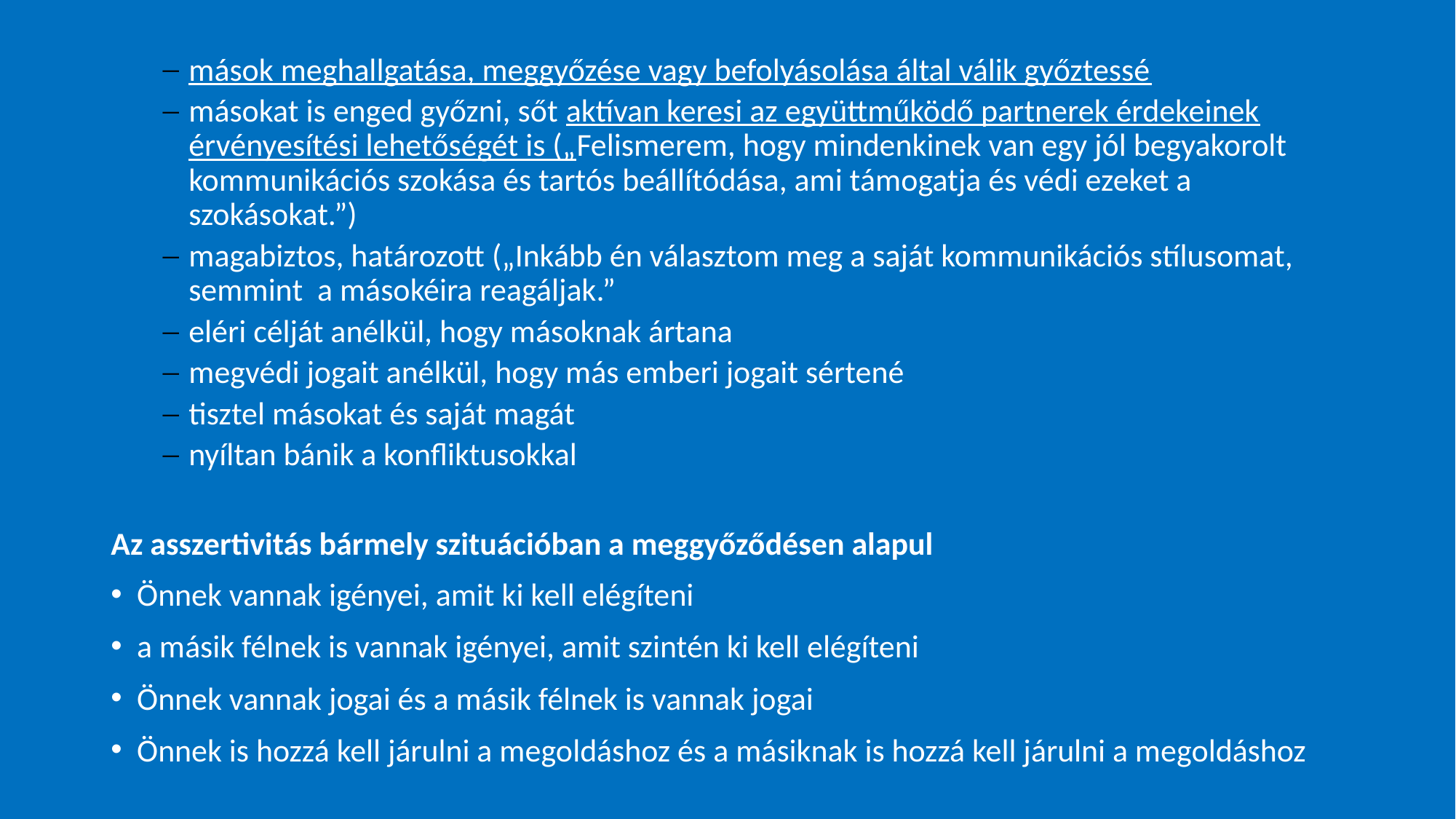

mások meghallgatása, meggyőzése vagy befolyásolása által válik győztessé
másokat is enged győzni, sőt aktívan keresi az együttműködő partnerek érdekeinek érvényesítési lehetőségét is („Felismerem, hogy mindenkinek van egy jól begyakorolt kommunikációs szokása és tartós beállítódása, ami támogatja és védi ezeket a szokásokat.”)
magabiztos, határozott („Inkább én választom meg a saját kommunikációs stílusomat, semmint  a másokéira reagáljak.”
eléri célját anélkül, hogy másoknak ártana
megvédi jogait anélkül, hogy más emberi jogait sértené
tisztel másokat és saját magát
nyíltan bánik a konfliktusokkal

Az asszertivitás bármely szituációban a meggyőződésen alapul
Önnek vannak igényei, amit ki kell elégíteni
a másik félnek is vannak igényei, amit szintén ki kell elégíteni
Önnek vannak jogai és a másik félnek is vannak jogai
Önnek is hozzá kell járulni a megoldáshoz és a másiknak is hozzá kell járulni a megoldáshoz